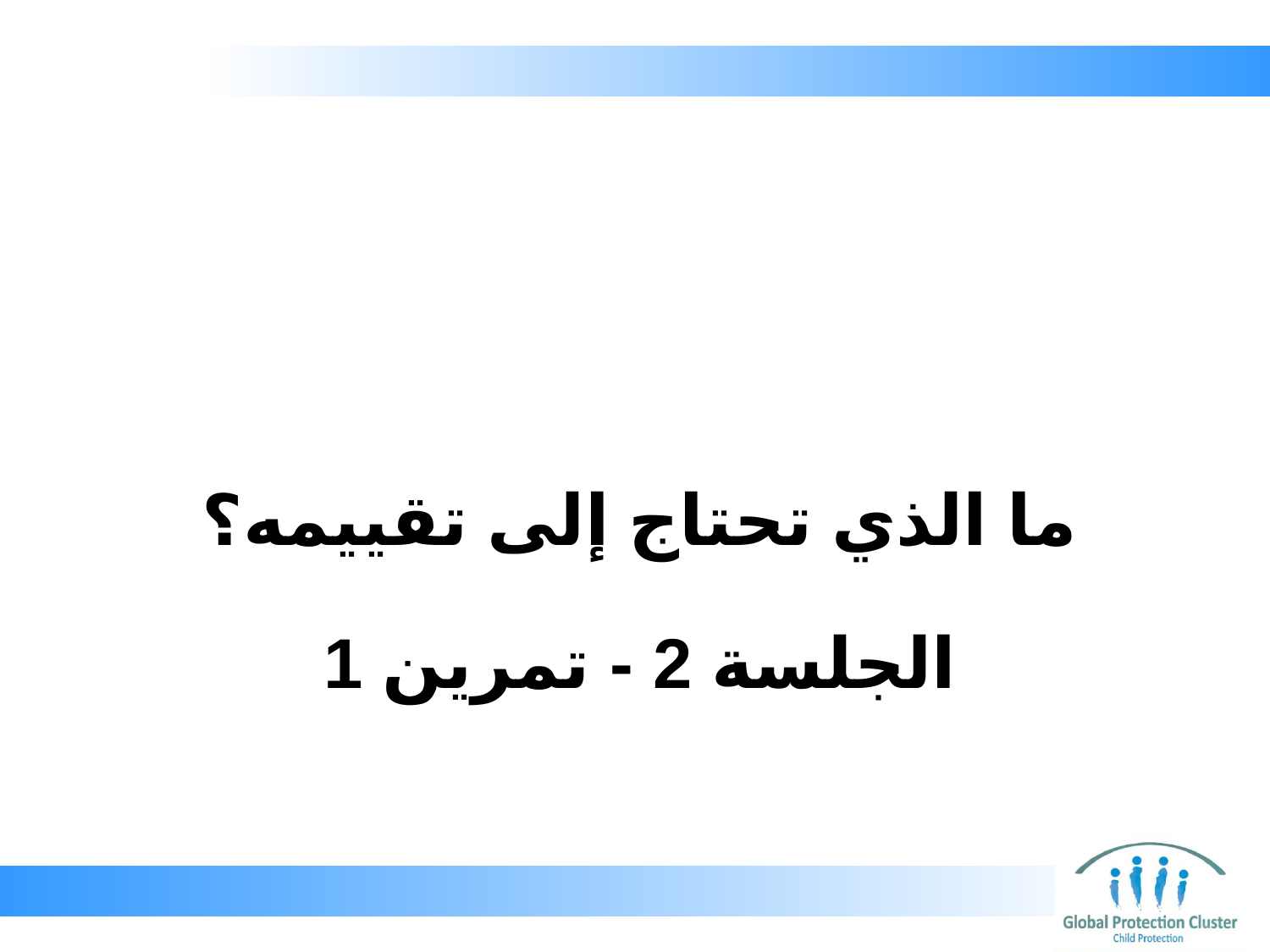

ما الذي تحتاج إلى تقييمه؟

# الجلسة 2 - تمرين 1